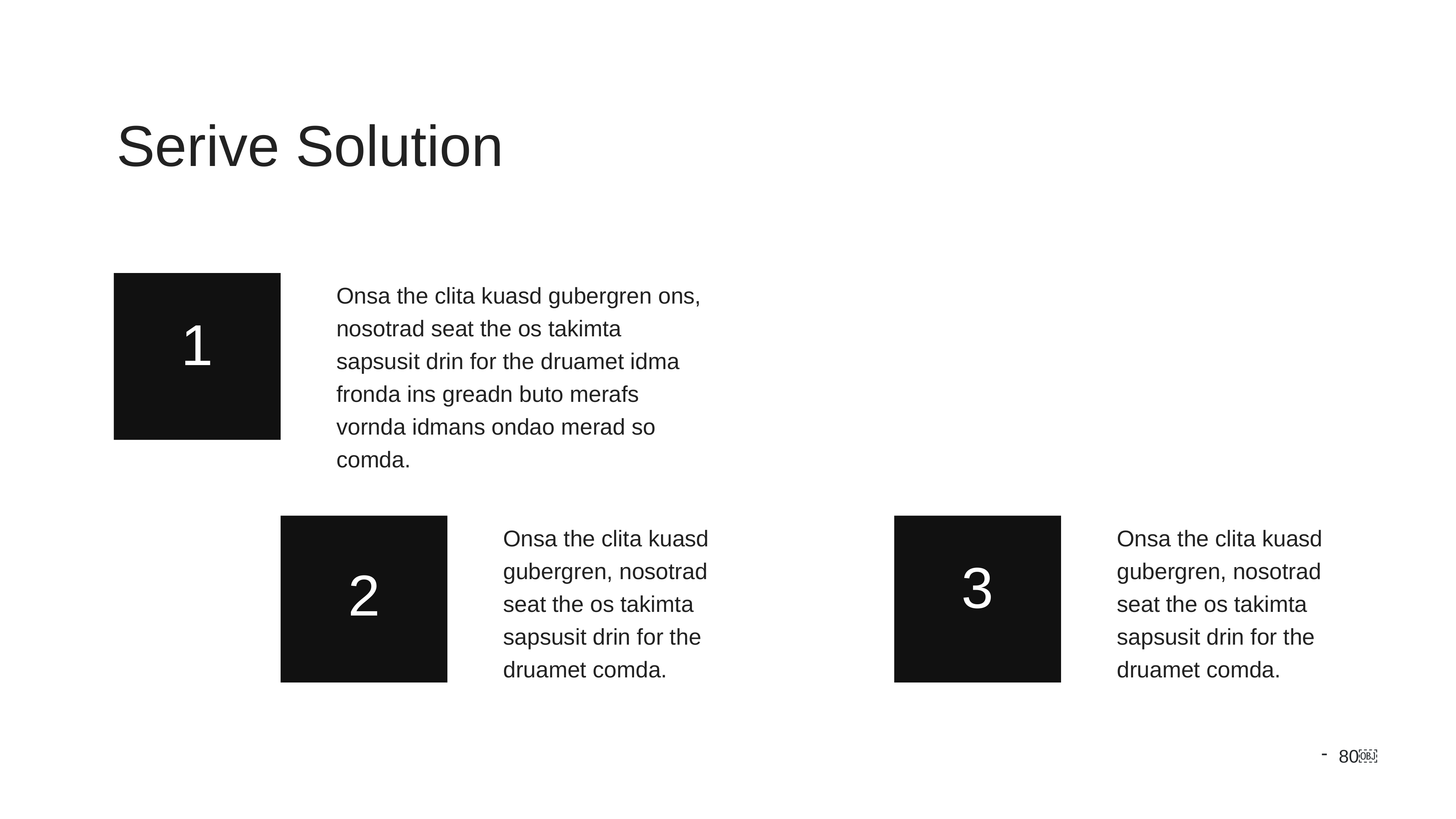

Serive Solution

1
Onsa the clita kuasd gubergren ons, nosotrad seat the os takimta sapsusit drin for the druamet idma fronda ins greadn buto merafs vornda idmans ondao merad so comda.

2
Onsa the clita kuasd gubergren, nosotrad seat the os takimta sapsusit drin for the druamet comda.

3
Onsa the clita kuasd gubergren, nosotrad seat the os takimta sapsusit drin for the druamet comda.